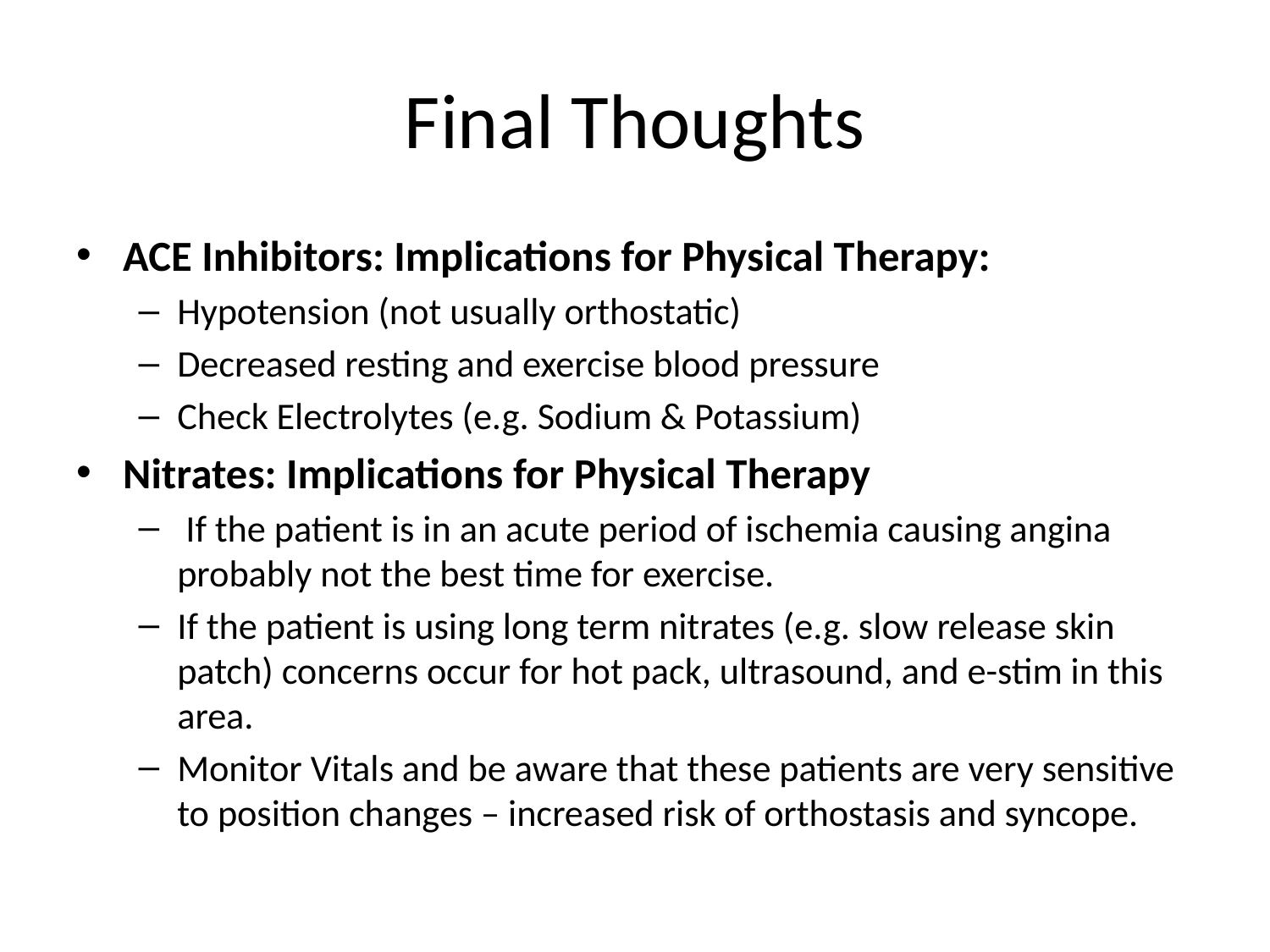

# Final Thoughts
ACE Inhibitors: Implications for Physical Therapy:
Hypotension (not usually orthostatic)
Decreased resting and exercise blood pressure
Check Electrolytes (e.g. Sodium & Potassium)
Nitrates: Implications for Physical Therapy
 If the patient is in an acute period of ischemia causing angina probably not the best time for exercise.
If the patient is using long term nitrates (e.g. slow release skin patch) concerns occur for hot pack, ultrasound, and e-stim in this area.
Monitor Vitals and be aware that these patients are very sensitive to position changes – increased risk of orthostasis and syncope.